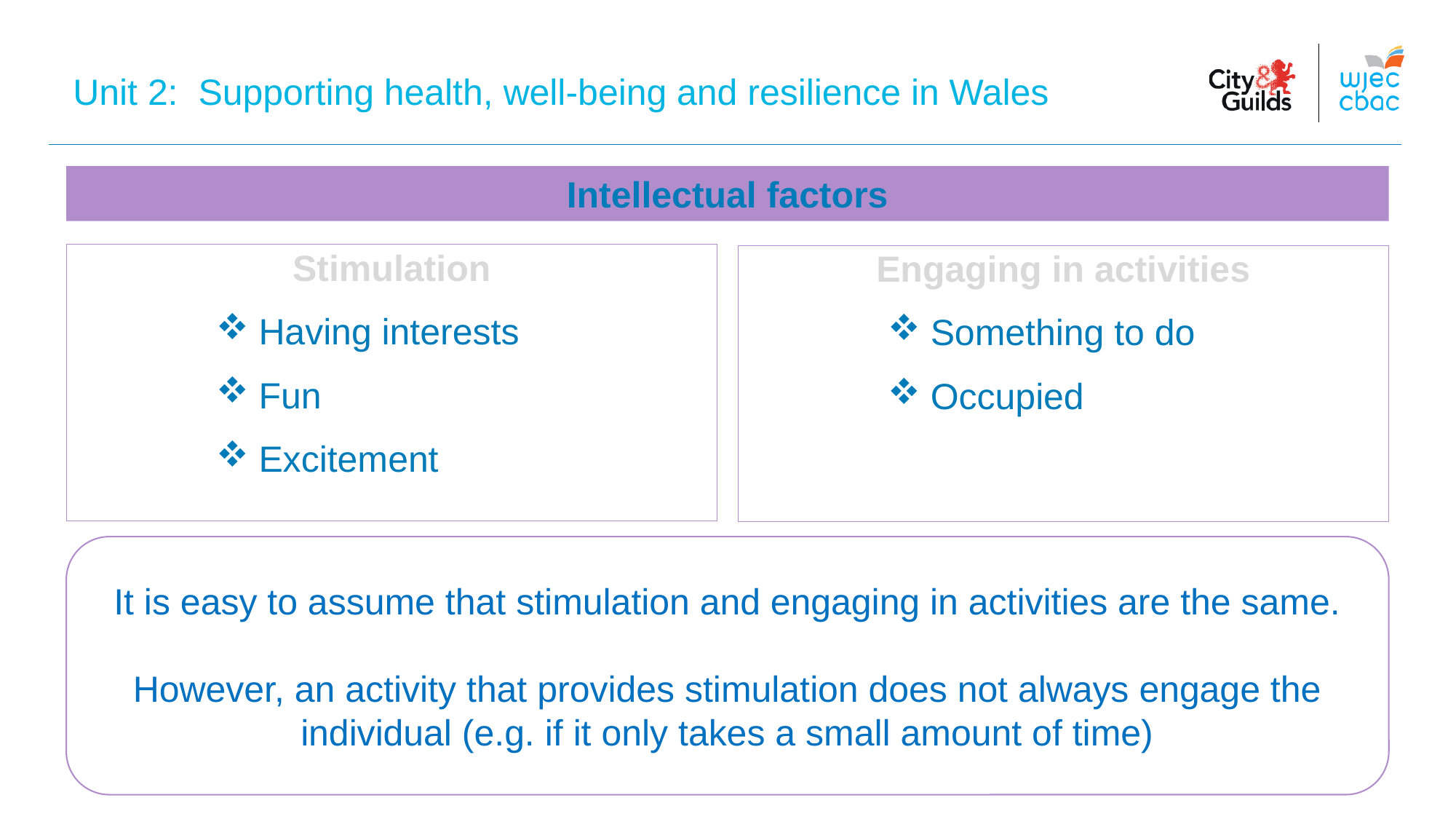

Unit 2:  Supporting health, well-being and resilience in Wales
# Intellectual factors
Stimulation
Having interests
Fun
Excitement

Engaging in activities
Something to do
Occupied

It is easy to assume that stimulation and engaging in activities are the same.

However, an activity that provides stimulation does not always engage the individual (e.g. if it only takes a small amount of time)